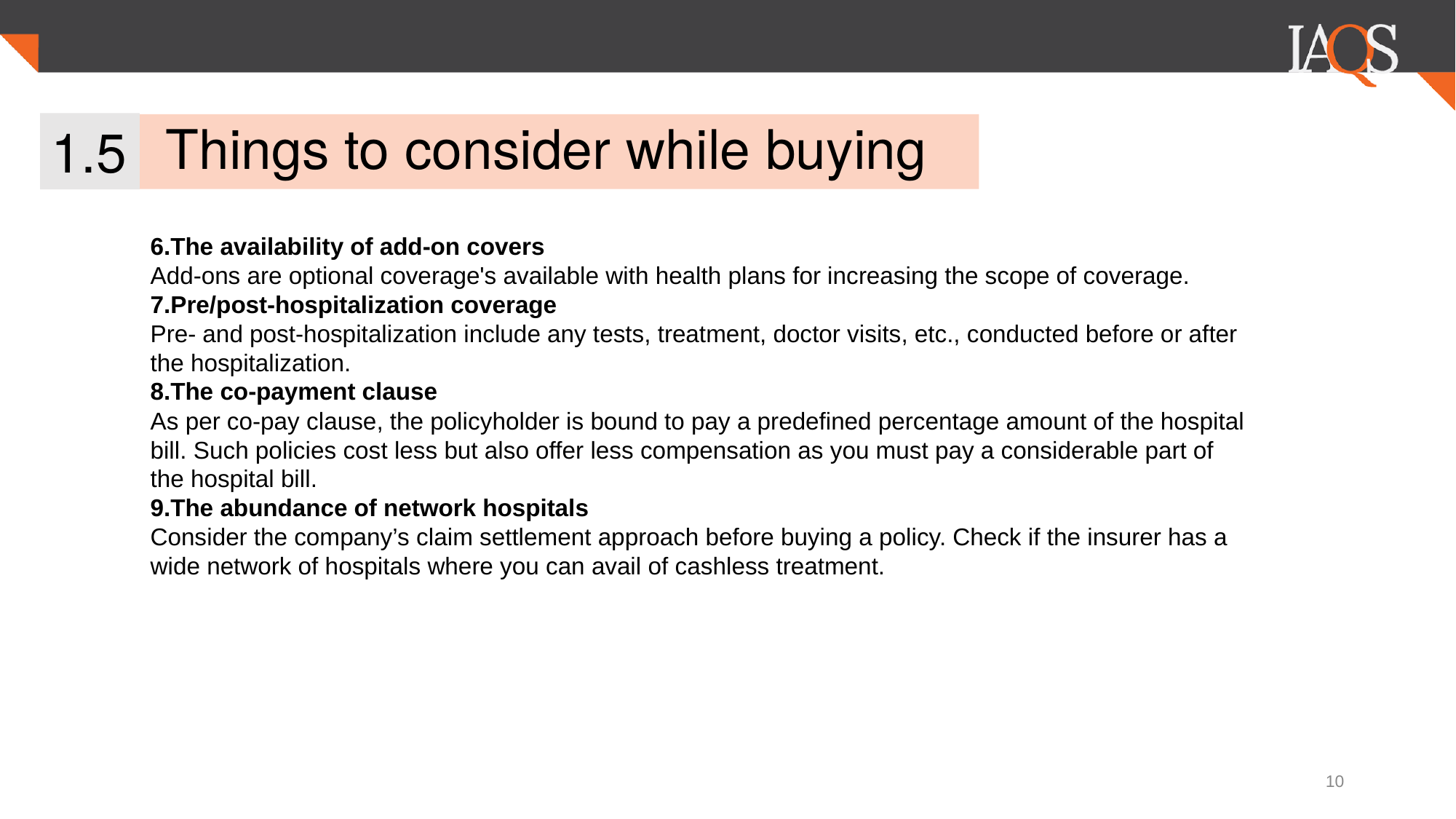

1.5
# Things to consider while buying
6.The availability of add-on covers
Add-ons are optional coverage's available with health plans for increasing the scope of coverage.
7.Pre/post-hospitalization coverage
Pre- and post-hospitalization include any tests, treatment, doctor visits, etc., conducted before or after the hospitalization.
8.The co-payment clause
As per co-pay clause, the policyholder is bound to pay a predefined percentage amount of the hospital bill. Such policies cost less but also offer less compensation as you must pay a considerable part of the hospital bill.
9.The abundance of network hospitals
Consider the company’s claim settlement approach before buying a policy. Check if the insurer has a wide network of hospitals where you can avail of cashless treatment.

10